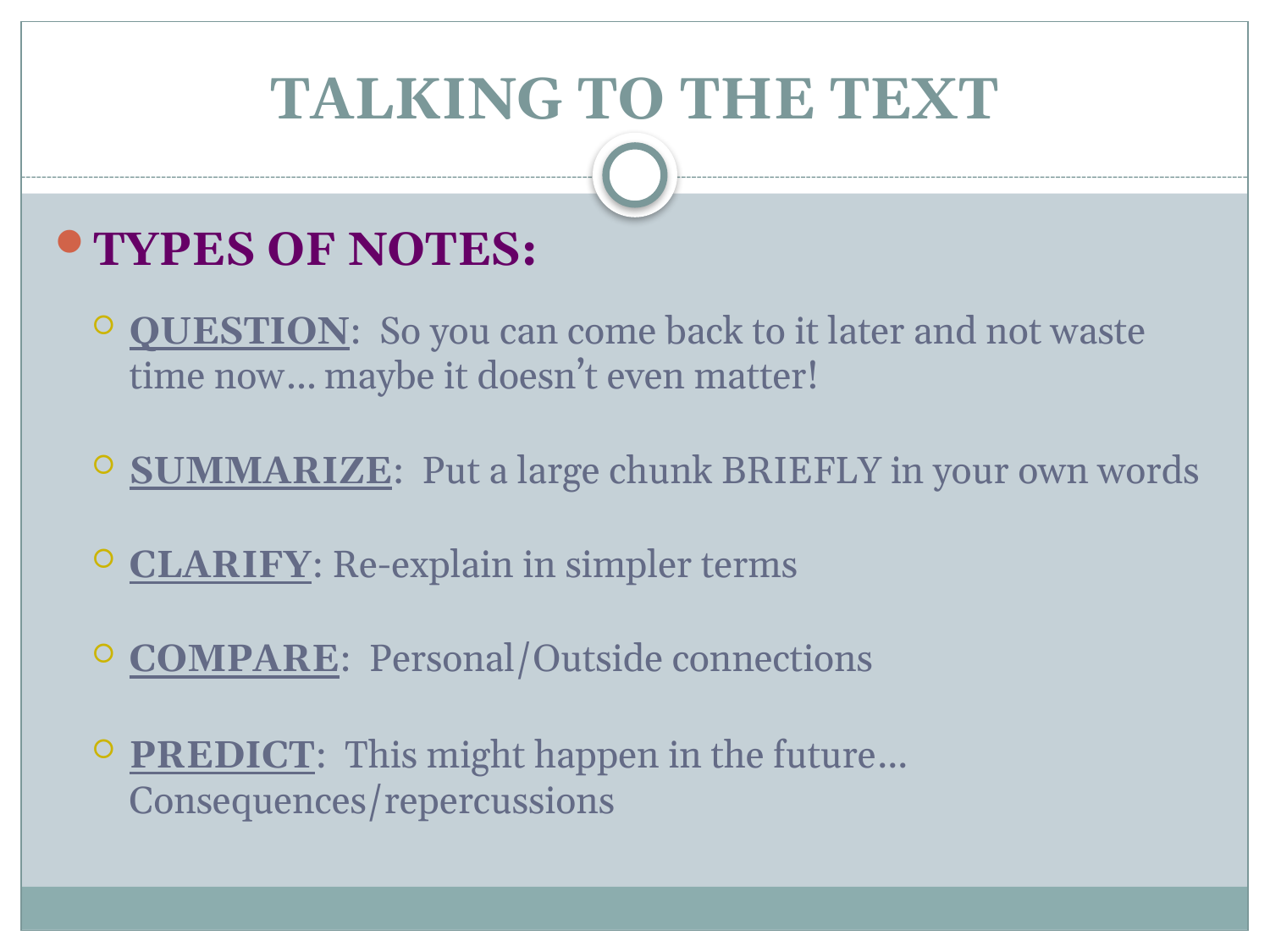

# TALKING TO THE TEXT
TYPES OF NOTES:

QUESTION:  So you can come back to it later and not waste time now… maybe it doesn’t even matter!

SUMMARIZE:  Put a large chunk BRIEFLY in your own words

CLARIFY: Re-explain in simpler terms

COMPARE:  Personal/Outside connections

PREDICT:  This might happen in the future… Consequences/repercussions